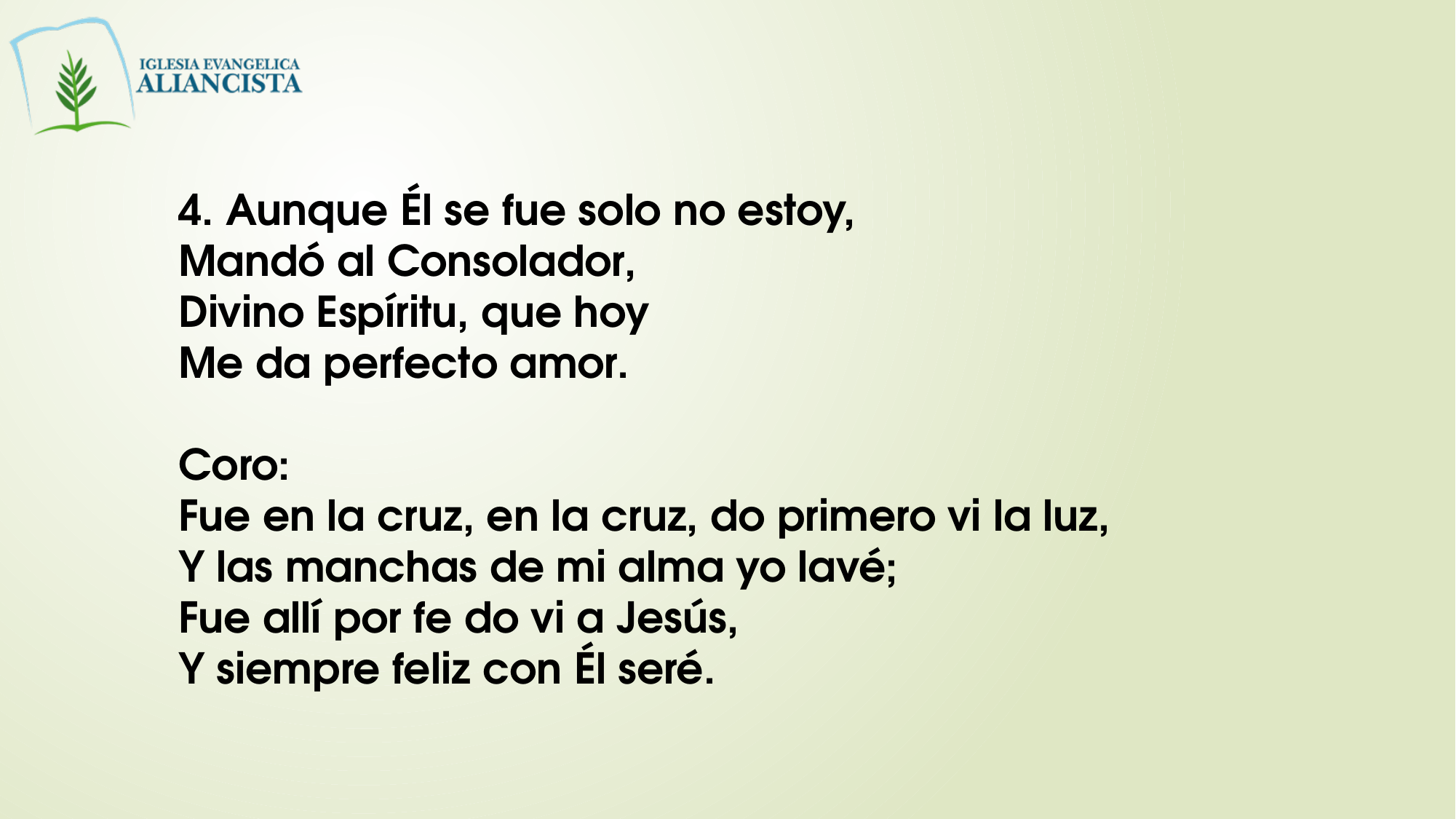

4. Aunque Él se fue solo no estoy,
Mandó al Consolador,
Divino Espíritu, que hoy
Me da perfecto amor.

Coro:
Fue en la cruz, en la cruz, do primero vi la luz,
Y las manchas de mi alma yo lavé;
Fue allí por fe do vi a Jesús,
Y siempre feliz con Él seré.